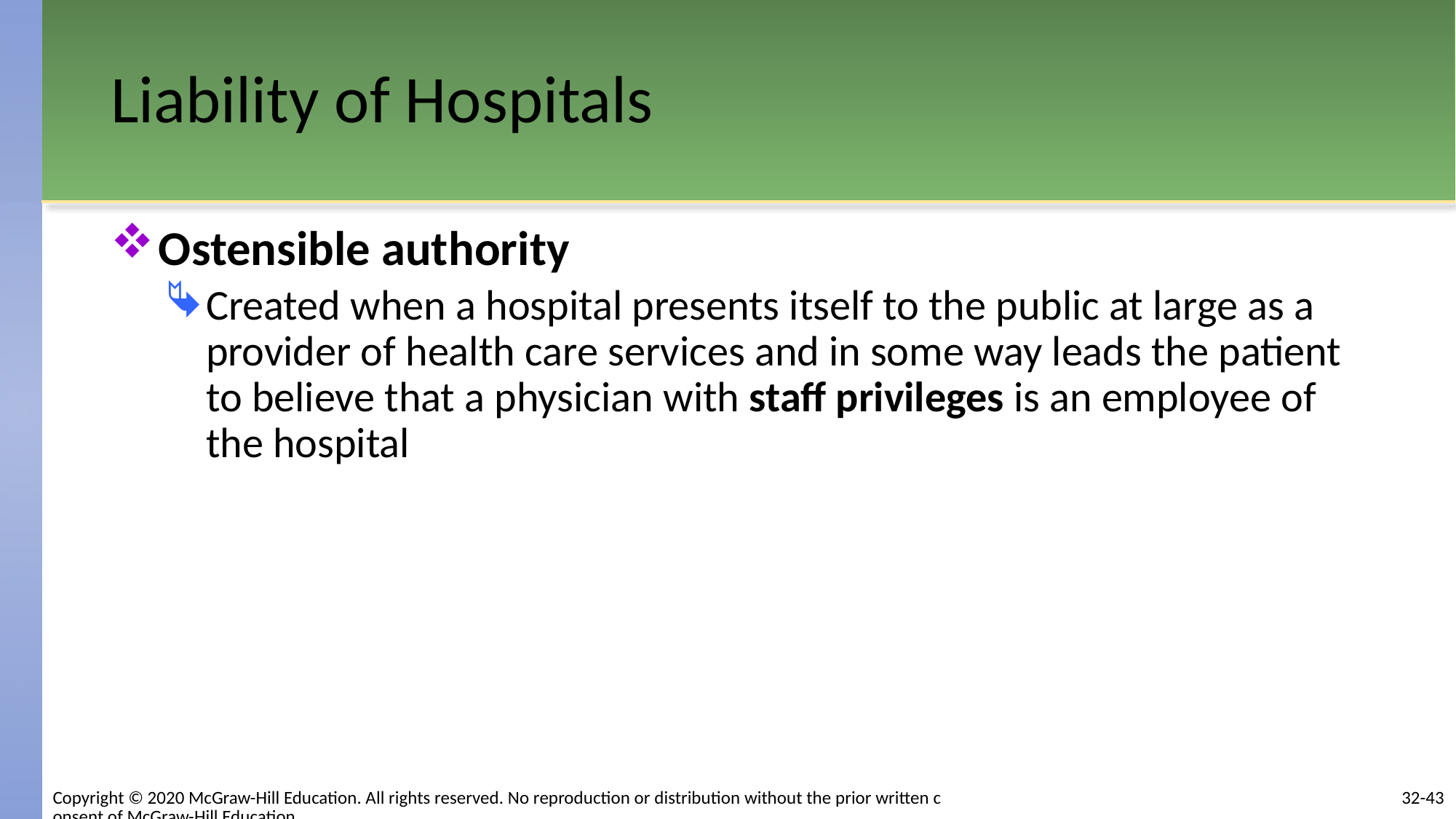

# Liability of Hospitals
Ostensible authority
Created when a hospital presents itself to the public at large as a provider of health care services and in some way leads the patient to believe that a physician with staff privileges is an employee of the hospital
32-43
Copyright © 2020 McGraw-Hill Education. All rights reserved. No reproduction or distribution without the prior written consent of McGraw-Hill Education.